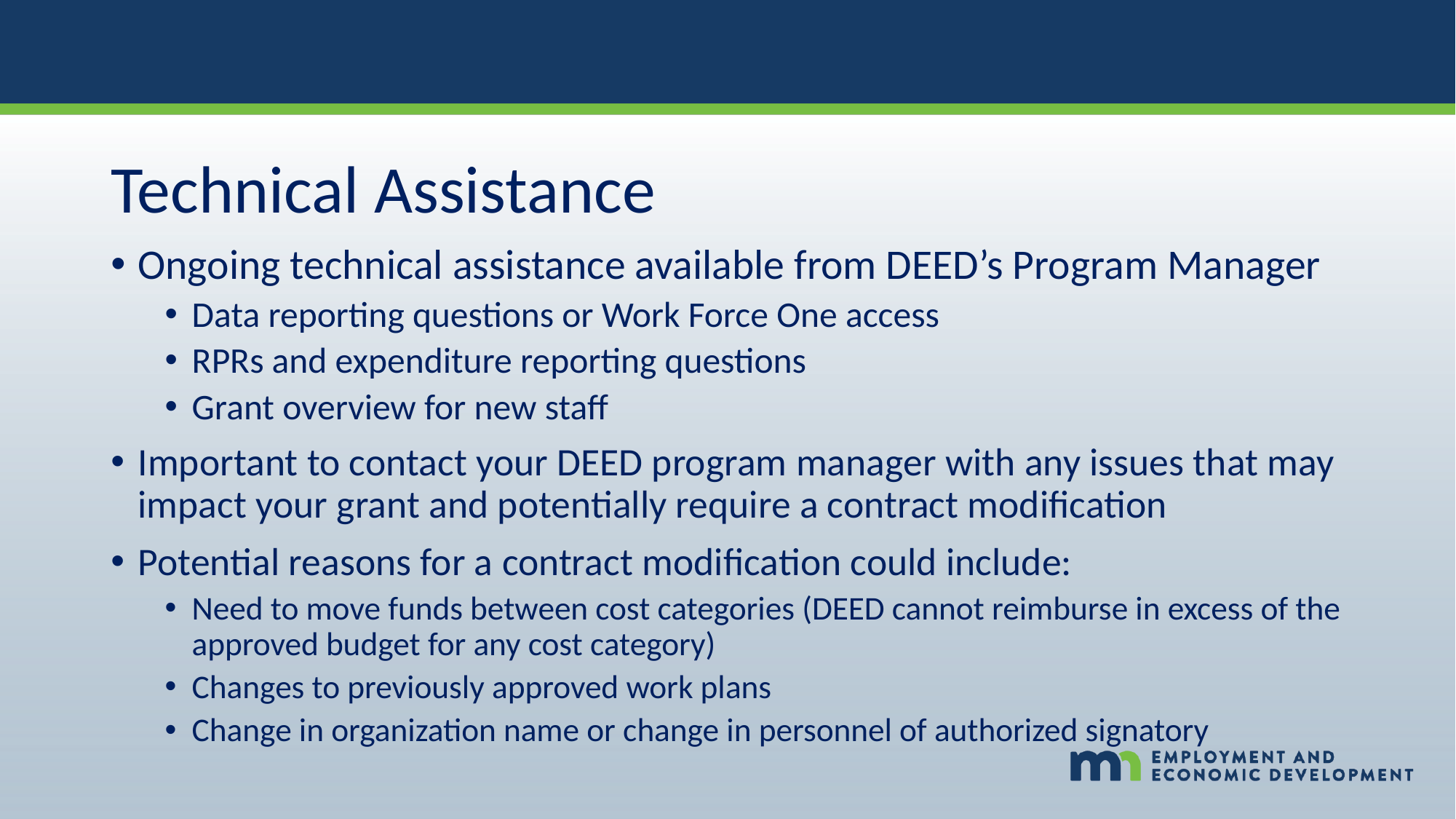

# Technical Assistance
Ongoing technical assistance available from DEED’s Program Manager
Data reporting questions or Work Force One access
RPRs and expenditure reporting questions
Grant overview for new staff
Important to contact your DEED program manager with any issues that may impact your grant and potentially require a contract modification
Potential reasons for a contract modification could include:
Need to move funds between cost categories (DEED cannot reimburse in excess of the approved budget for any cost category)
Changes to previously approved work plans
Change in organization name or change in personnel of authorized signatory